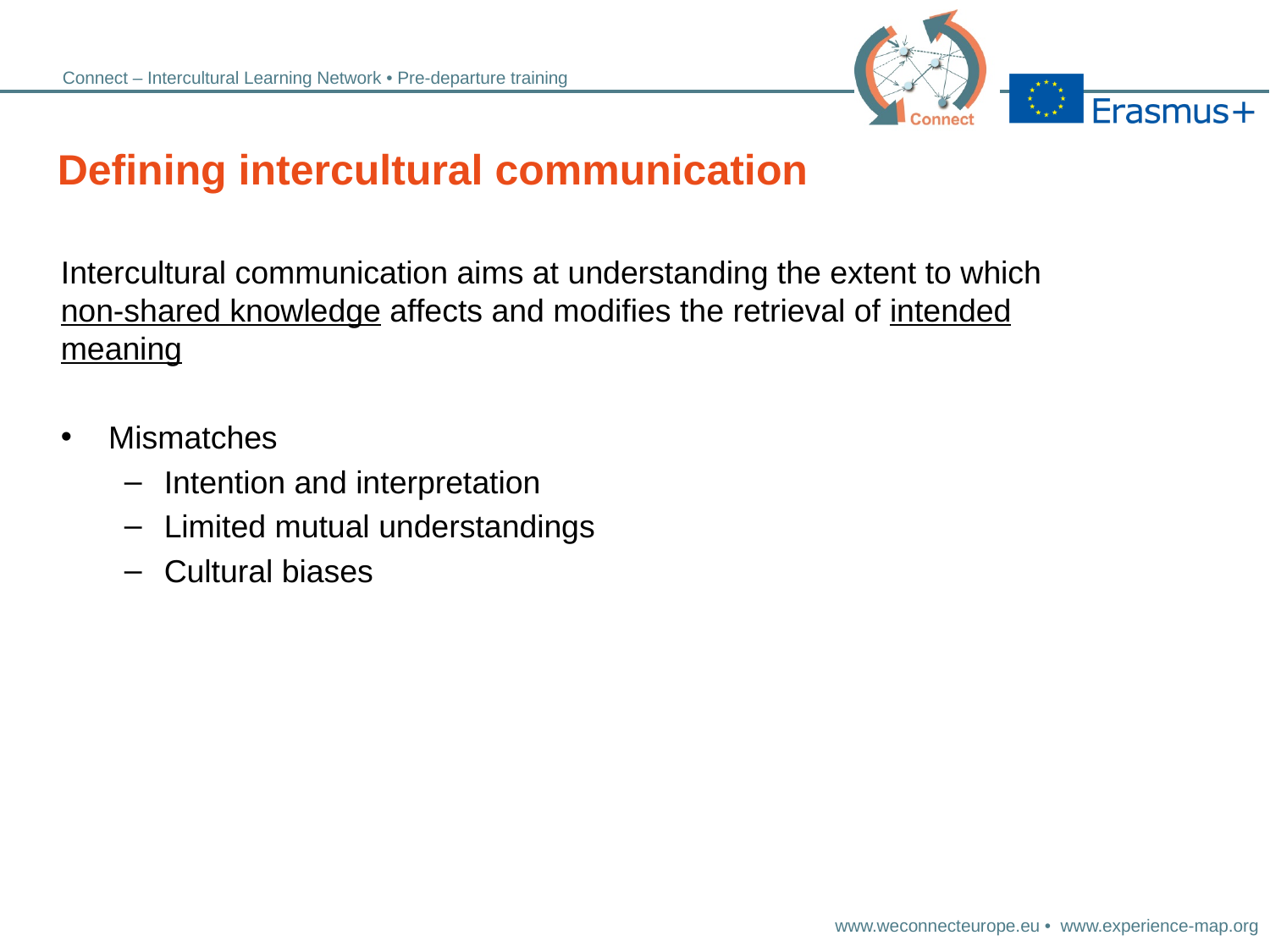

# Defining intercultural communication
Intercultural communication aims at understanding the extent to which non-shared knowledge affects and modifies the retrieval of intended meaning

Mismatches
Intention and interpretation
Limited mutual understandings
Cultural biases